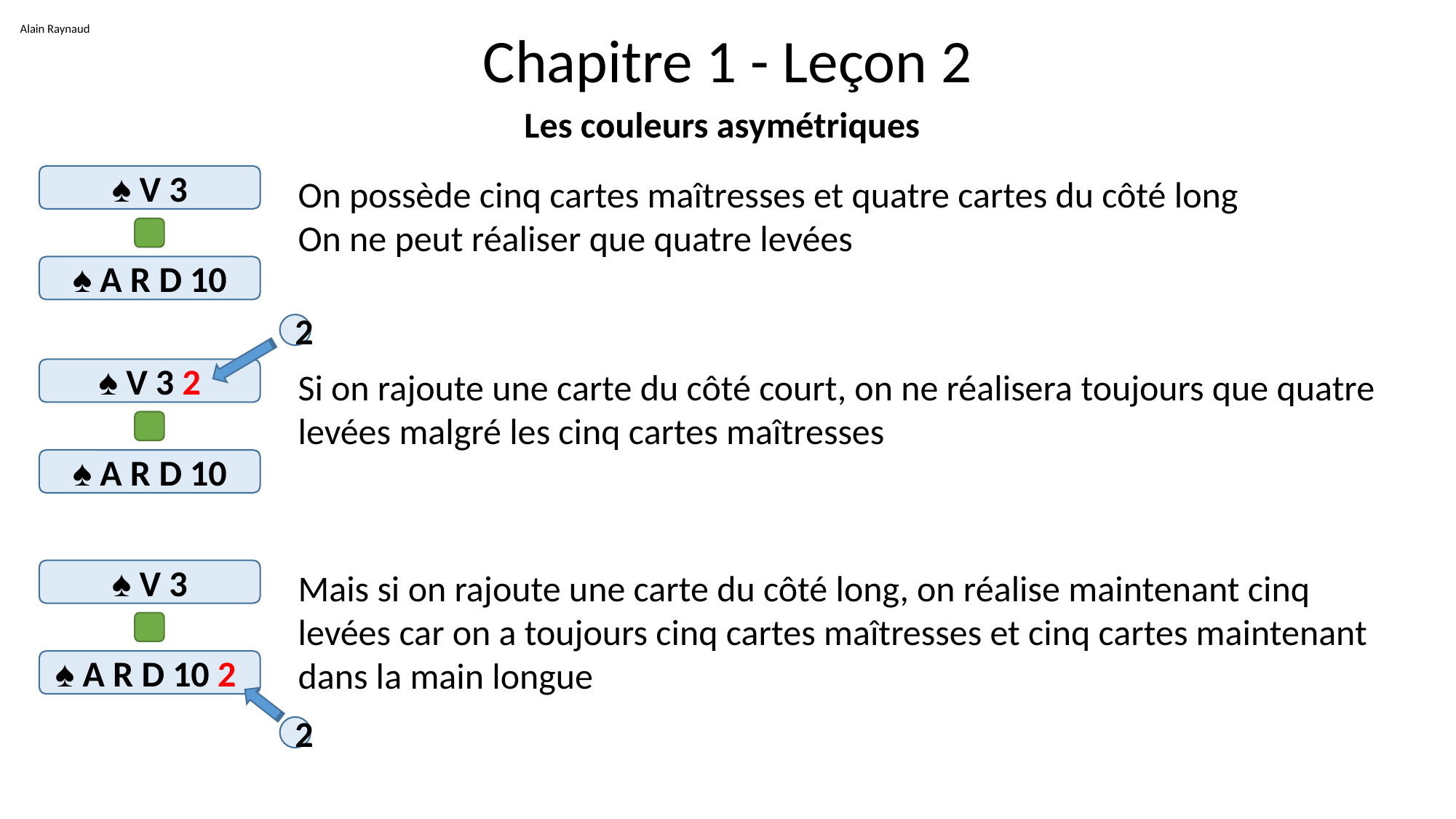

Alain Raynaud
# Chapitre 1 - Leçon 2
Les couleurs asymétriques
♠ V 3

♠ A R D 10
On possède cinq cartes maîtresses et quatre cartes du côté long
On ne peut réaliser que quatre levées
2

♠ V 3 2

♠ A R D 10
Si on rajoute une carte du côté court, on ne réalisera toujours que quatre levées malgré les cinq cartes maîtresses
♠ V 3

♠ A R D 10 2

2
Mais si on rajoute une carte du côté long, on réalise maintenant cinq levées car on a toujours cinq cartes maîtresses et cinq cartes maintenant dans la main longue